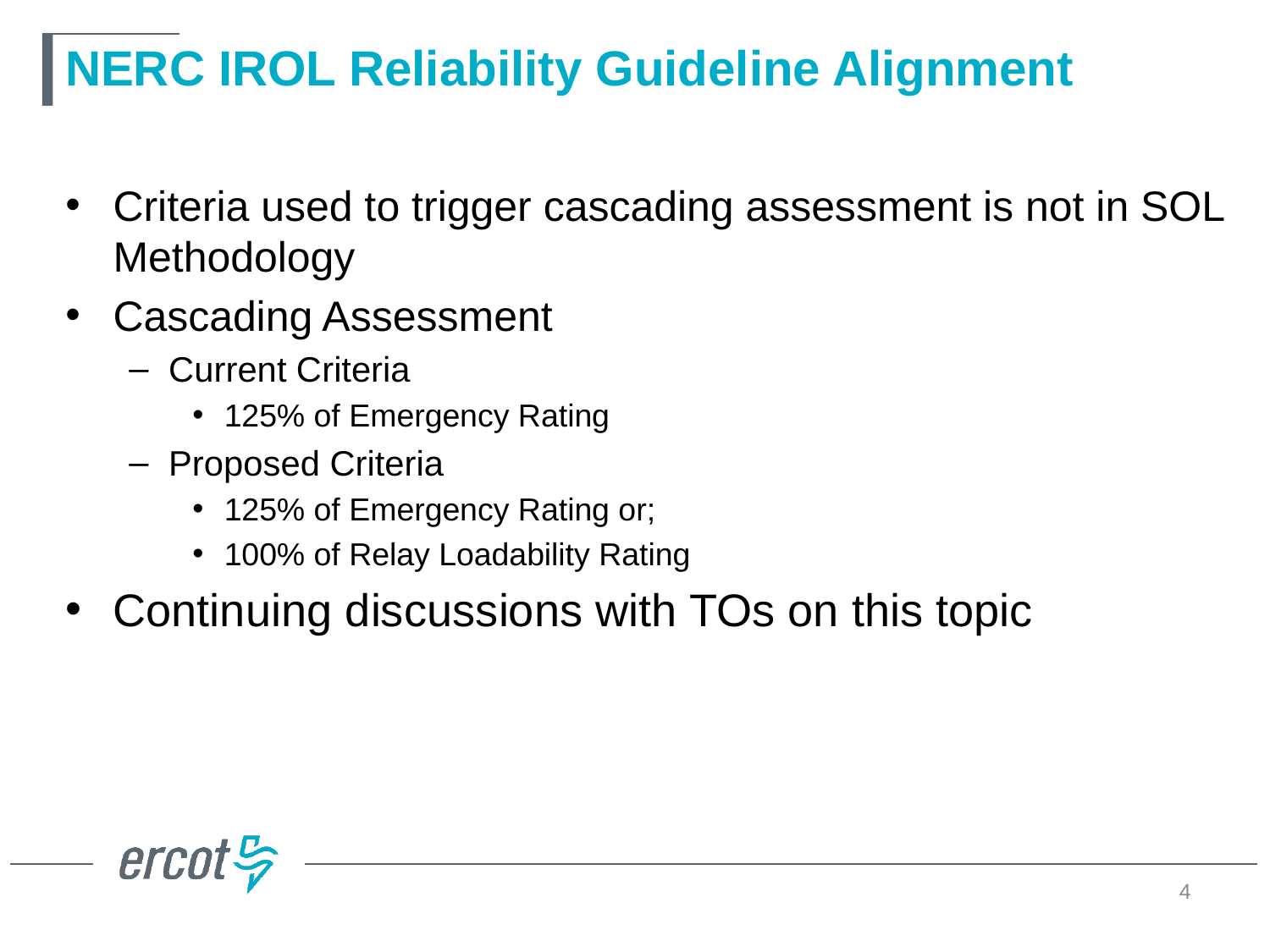

# NERC IROL Reliability Guideline Alignment
Criteria used to trigger cascading assessment is not in SOL Methodology
Cascading Assessment
Current Criteria
125% of Emergency Rating
Proposed Criteria
125% of Emergency Rating or;
100% of Relay Loadability Rating
Continuing discussions with TOs on this topic

4